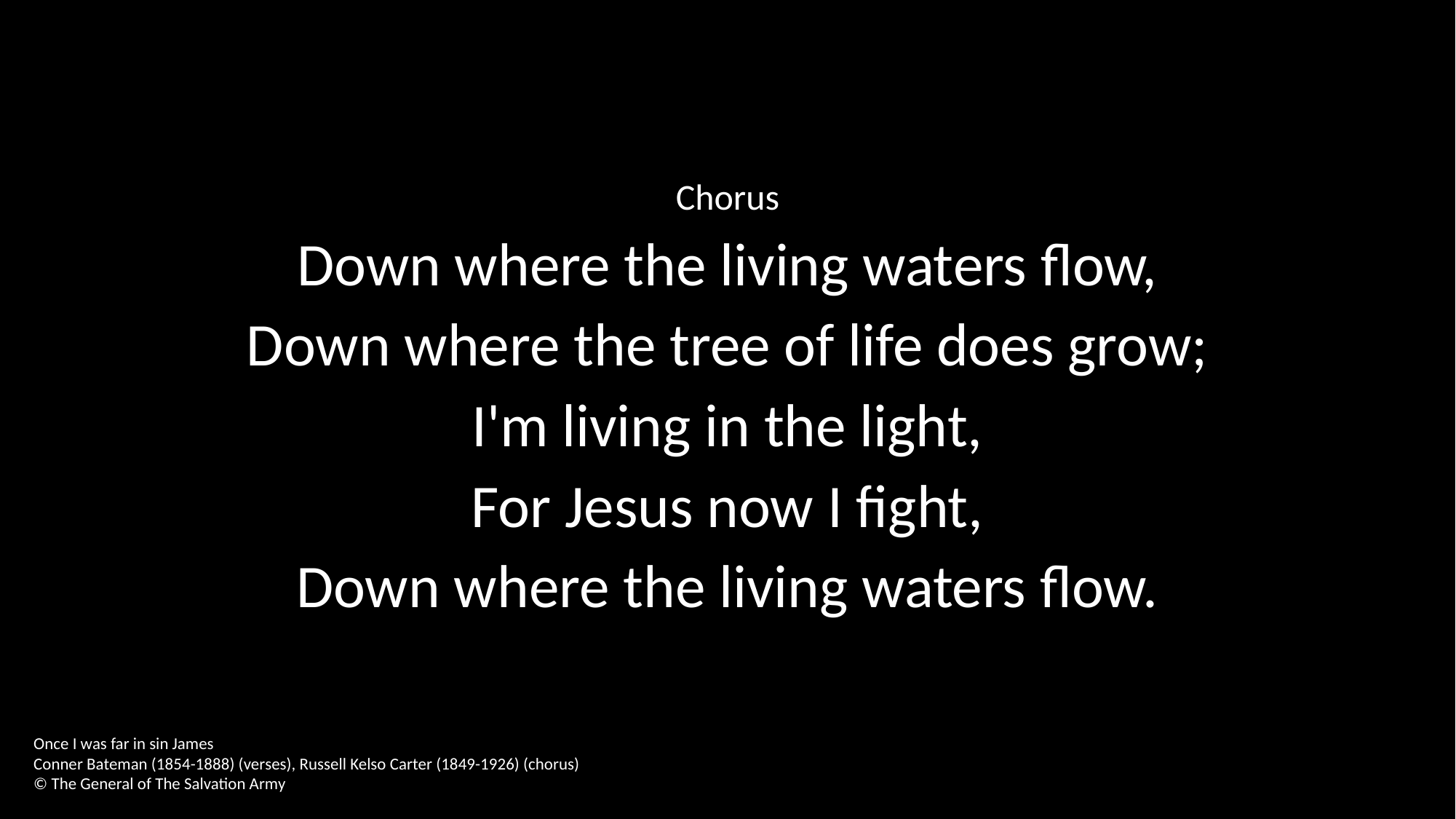

Chorus
Down where the living waters flow,
Down where the tree of life does grow;
I'm living in the light,
For Jesus now I fight,
Down where the living waters flow.
Once I was far in sin James
Conner Bateman (1854-1888) (verses), Russell Kelso Carter (1849-1926) (chorus)
© The General of The Salvation Army